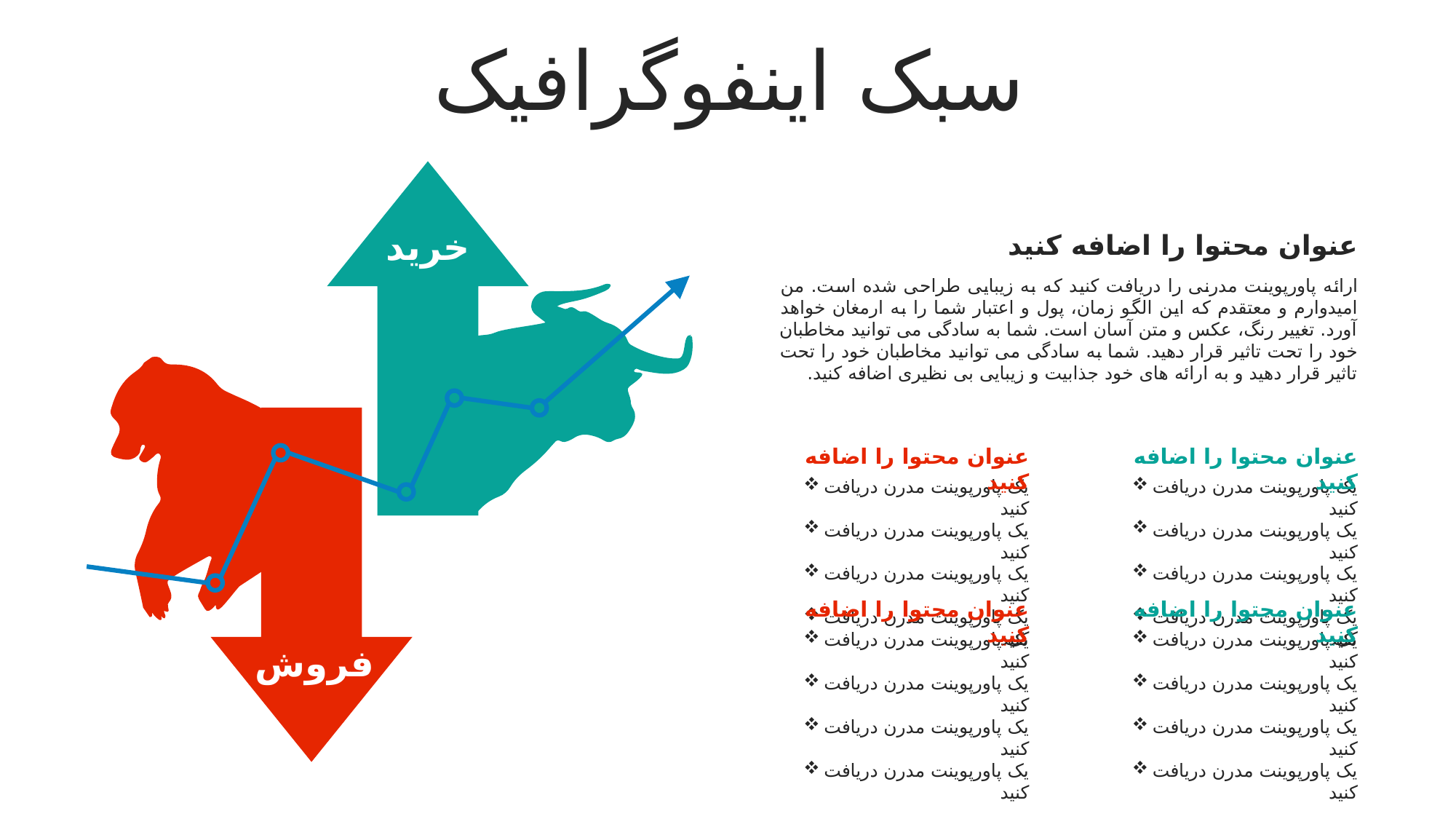

سبک اینفوگرافیک

خرید

فروش
عنوان محتوا را اضافه کنید
ارائه پاورپوینت مدرنی را دریافت کنید که به زیبایی طراحی شده است. من امیدوارم و معتقدم که این الگو زمان، پول و اعتبار شما را به ارمغان خواهد آورد. تغییر رنگ، عکس و متن آسان است. شما به سادگی می توانید مخاطبان خود را تحت تاثیر قرار دهید. شما به سادگی می توانید مخاطبان خود را تحت تاثیر قرار دهید و به ارائه های خود جذابیت و زیبایی بی نظیری اضافه کنید.
عنوان محتوا را اضافه کنید
عنوان محتوا را اضافه کنید
یک پاورپوینت مدرن دریافت کنید
یک پاورپوینت مدرن دریافت کنید
یک پاورپوینت مدرن دریافت کنید
یک پاورپوینت مدرن دریافت کنید
یک پاورپوینت مدرن دریافت کنید
یک پاورپوینت مدرن دریافت کنید
یک پاورپوینت مدرن دریافت کنید
یک پاورپوینت مدرن دریافت کنید
عنوان محتوا را اضافه کنید
عنوان محتوا را اضافه کنید
یک پاورپوینت مدرن دریافت کنید
یک پاورپوینت مدرن دریافت کنید
یک پاورپوینت مدرن دریافت کنید
یک پاورپوینت مدرن دریافت کنید
یک پاورپوینت مدرن دریافت کنید
یک پاورپوینت مدرن دریافت کنید
یک پاورپوینت مدرن دریافت کنید
یک پاورپوینت مدرن دریافت کنید